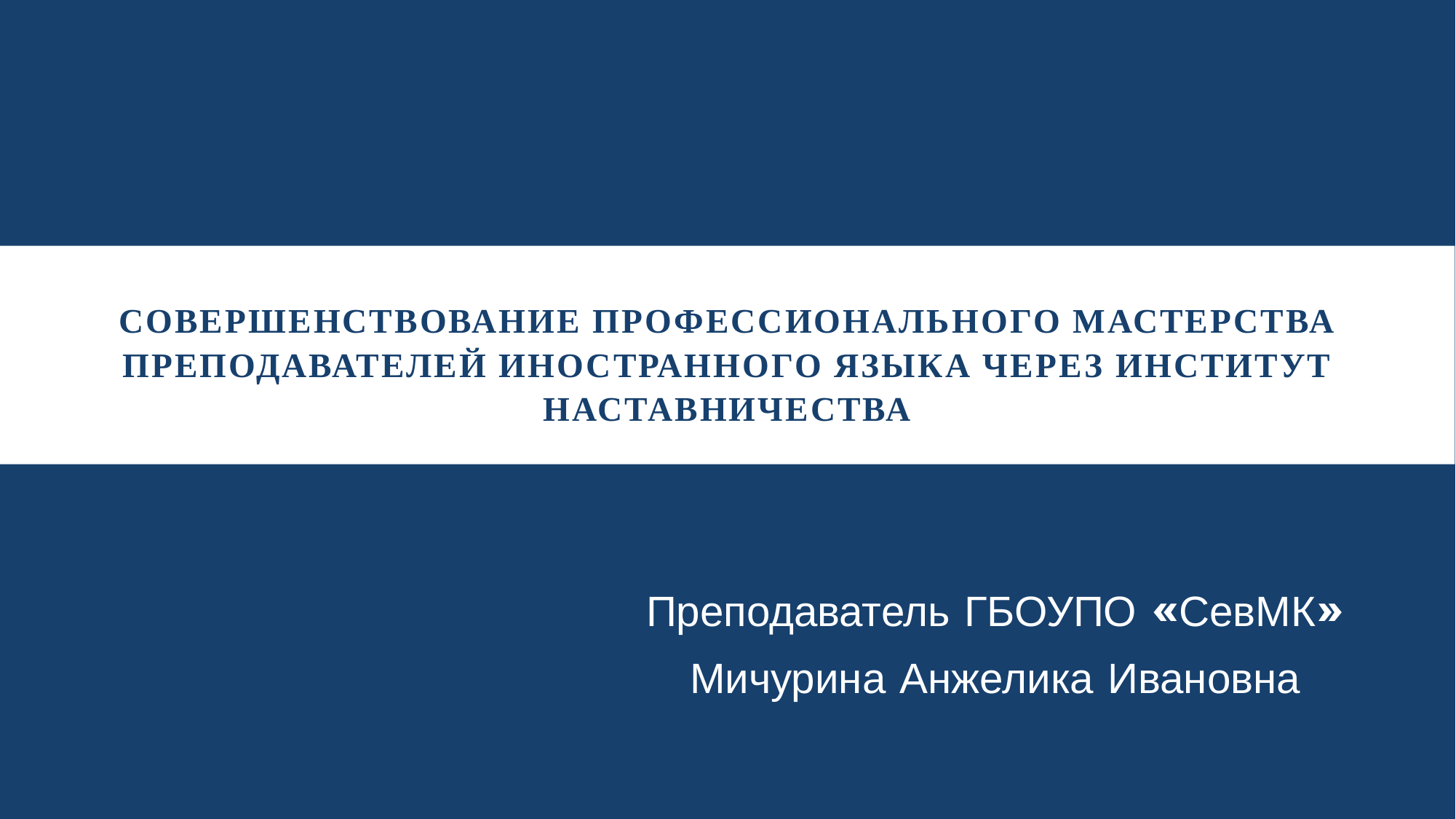

# Совершенствование профессионального мастерства преподавателей иностранного языка через институт наставничества
Преподаватель ГБОУПО «СевМК»
Мичурина Анжелика Ивановна